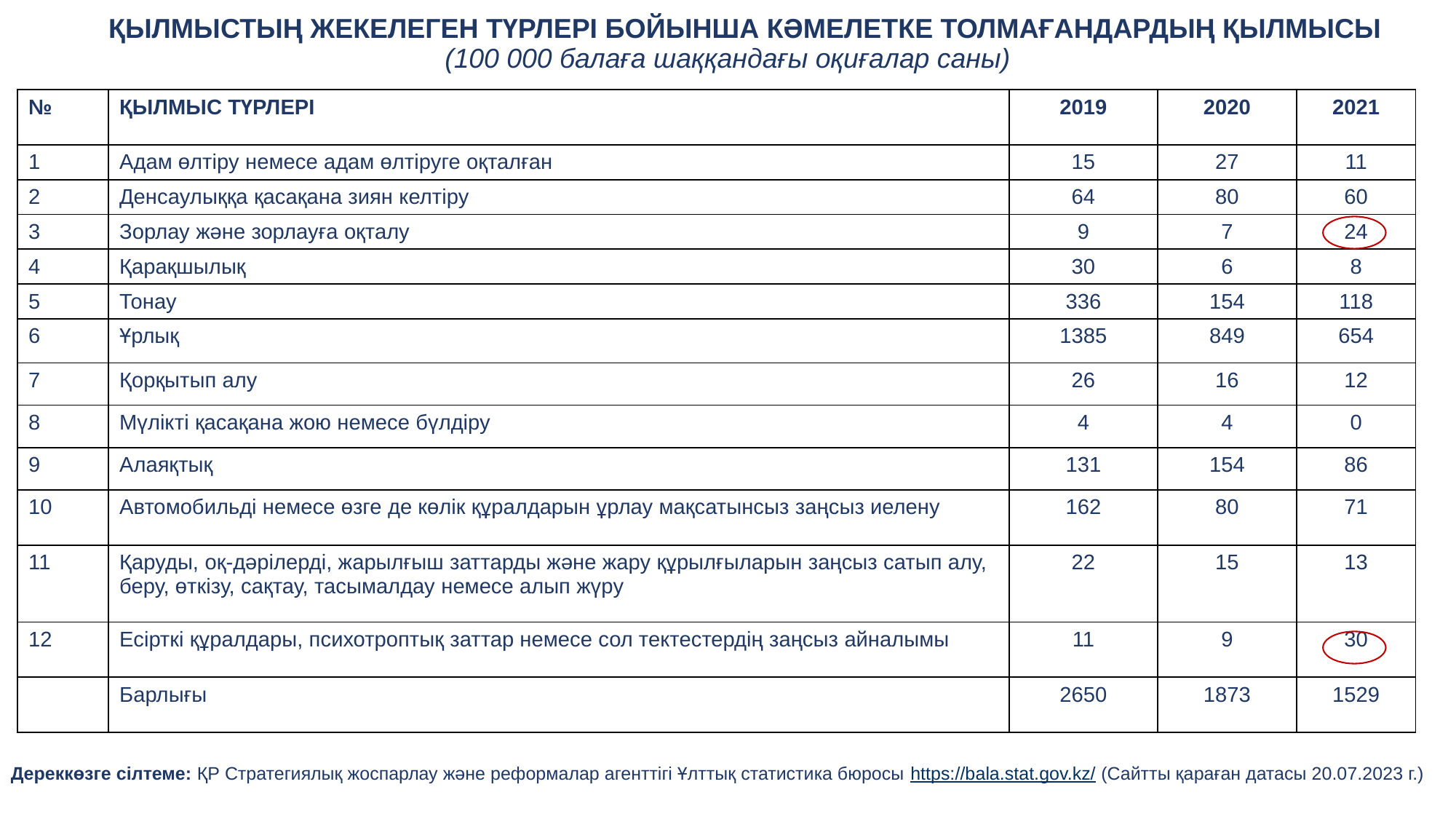

# ҚЫЛМЫСТЫҢ ЖЕКЕЛЕГЕН ТҮРЛЕРІ БОЙЫНША КӘМЕЛЕТКЕ ТОЛМАҒАНДАРДЫҢ ҚЫЛМЫСЫ
(100 000 балаға шаққандағы оқиғалар саны)
| № | ҚЫЛМЫС ТҮРЛЕРІ | 2019 | 2020 | 2021 |
| --- | --- | --- | --- | --- |
| 1 | Адам өлтіру немесе адам өлтіруге оқталған | 15 | 27 | 11 |
| 2 | Денсаулыққа қасақана зиян келтіру | 64 | 80 | 60 |
| 3 | Зорлау және зорлауға оқталу | 9 | 7 | 24 |
| 4 | Қарақшылық | 30 | 6 | 8 |
| 5 | Тонау | 336 | 154 | 118 |
| 6 | Ұрлық | 1385 | 849 | 654 |
| 7 | Қорқытып алу | 26 | 16 | 12 |
| 8 | Мүлікті қасақана жою немесе бүлдіру | 4 | 4 | 0 |
| 9 | Алаяқтық | 131 | 154 | 86 |
| 10 | Автомобильді немесе өзге де көлік құралдарын ұрлау мақсатынсыз заңсыз иелену | 162 | 80 | 71 |
| 11 | Қаруды, оқ-дәрілерді, жарылғыш заттарды және жару құрылғыларын заңсыз сатып алу, беру, өткізу, сақтау, тасымалдау немесе алып жүру | 22 | 15 | 13 |
| 12 | Есірткі құралдары, психотроптық заттар немесе сол тектестердің заңсыз айналымы | 11 | 9 | 30 |
|  | Барлығы | 2650 | 1873 | 1529 |

Дереккөзге сілтеме: ҚР Стратегиялық жоспарлау және реформалар агенттігі Ұлттық статистика бюросы https://bala.stat.gov.kz/ (Сайтты қараған датасы 20.07.2023 г.)